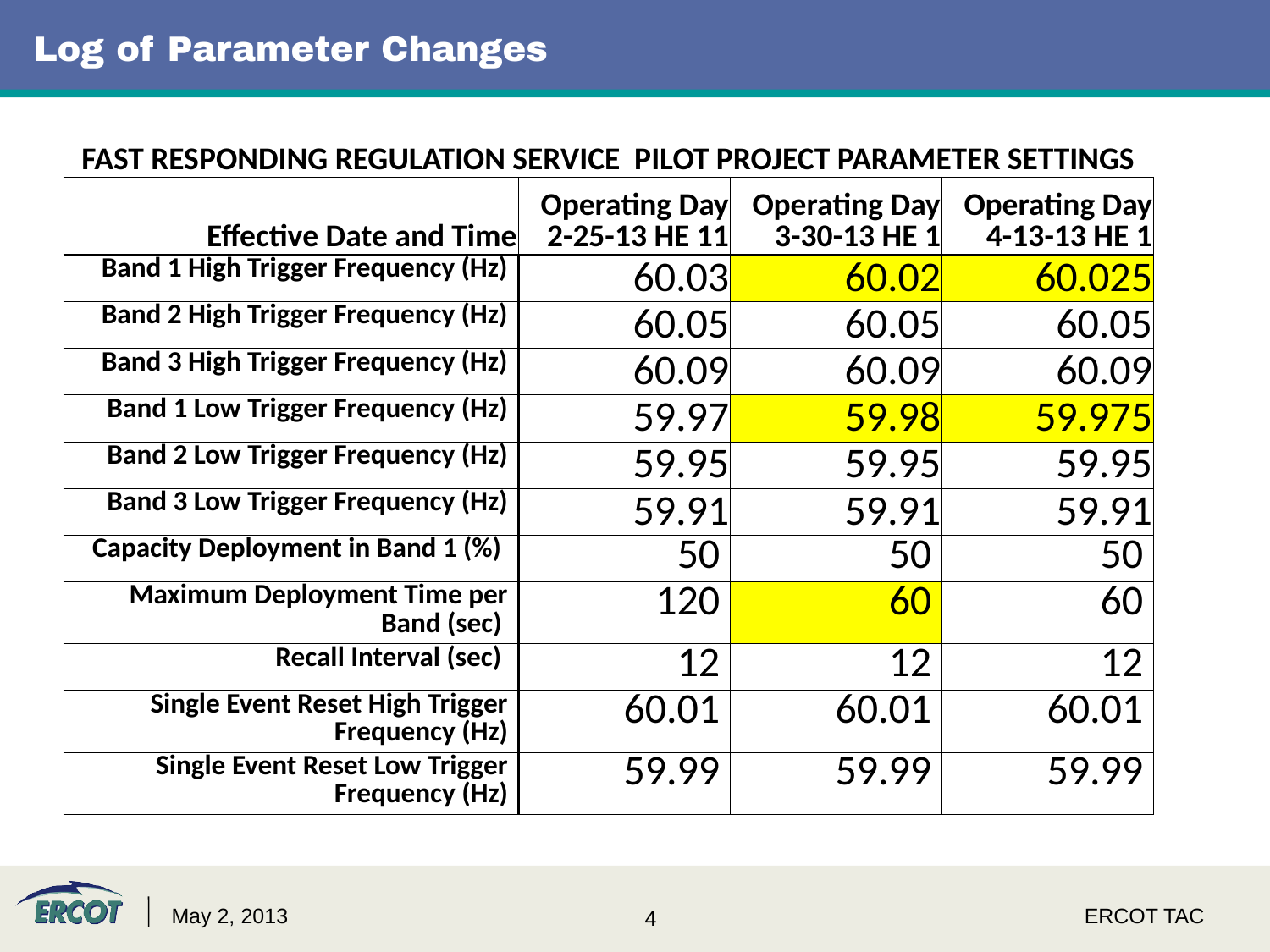

# Log of Parameter Changes
| FAST RESPONDING REGULATION SERVICE PILOT PROJECT PARAMETER SETTINGS |  |  |  |
| --- | --- | --- | --- |
| Effective Date and Time | Operating Day 2-25-13 HE 11 | Operating Day 3-30-13 HE 1 | Operating Day 4-13-13 HE 1 |
| Band 1 High Trigger Frequency (Hz) | 60.03 | 60.02 | 60.025 |
| Band 2 High Trigger Frequency (Hz) | 60.05 | 60.05 | 60.05 |
| Band 3 High Trigger Frequency (Hz) | 60.09 | 60.09 | 60.09 |
| Band 1 Low Trigger Frequency (Hz) | 59.97 | 59.98 | 59.975 |
| Band 2 Low Trigger Frequency (Hz) | 59.95 | 59.95 | 59.95 |
| Band 3 Low Trigger Frequency (Hz) | 59.91 | 59.91 | 59.91 |
| Capacity Deployment in Band 1 (%) | 50 | 50 | 50 |
| Maximum Deployment Time per Band (sec) | 120 | 60 | 60 |
| Recall Interval (sec) | 12 | 12 | 12 |
| Single Event Reset High Trigger Frequency (Hz) | 60.01 | 60.01 | 60.01 |
| Single Event Reset Low Trigger Frequency (Hz) | 59.99 | 59.99 | 59.99 |
May 2, 2013
ERCOT TAC